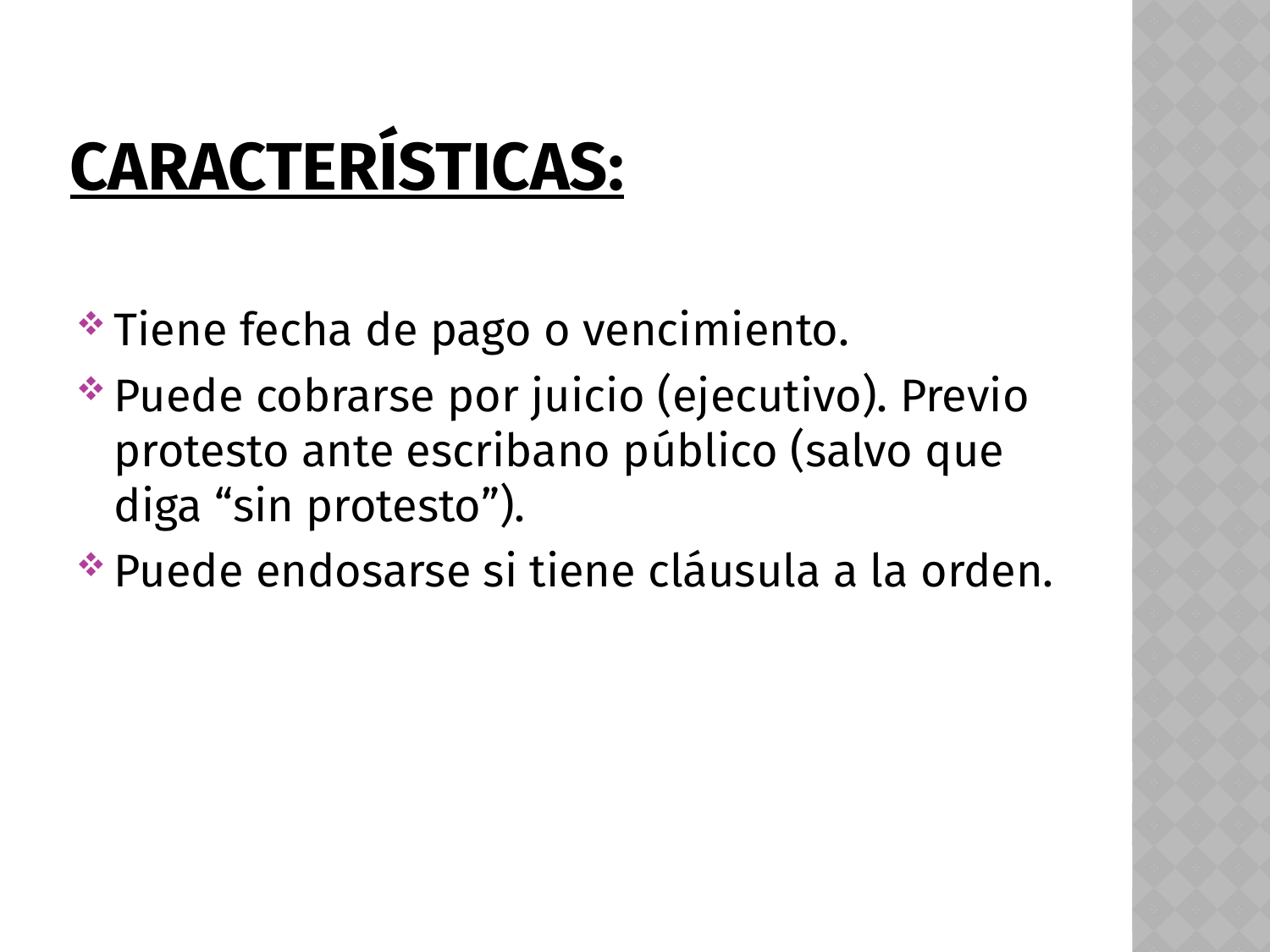

# Características:

Tiene fecha de pago o vencimiento.
Puede cobrarse por juicio (ejecutivo). Previo protesto ante escribano público (salvo que diga “sin protesto”).
Puede endosarse si tiene cláusula a la orden.